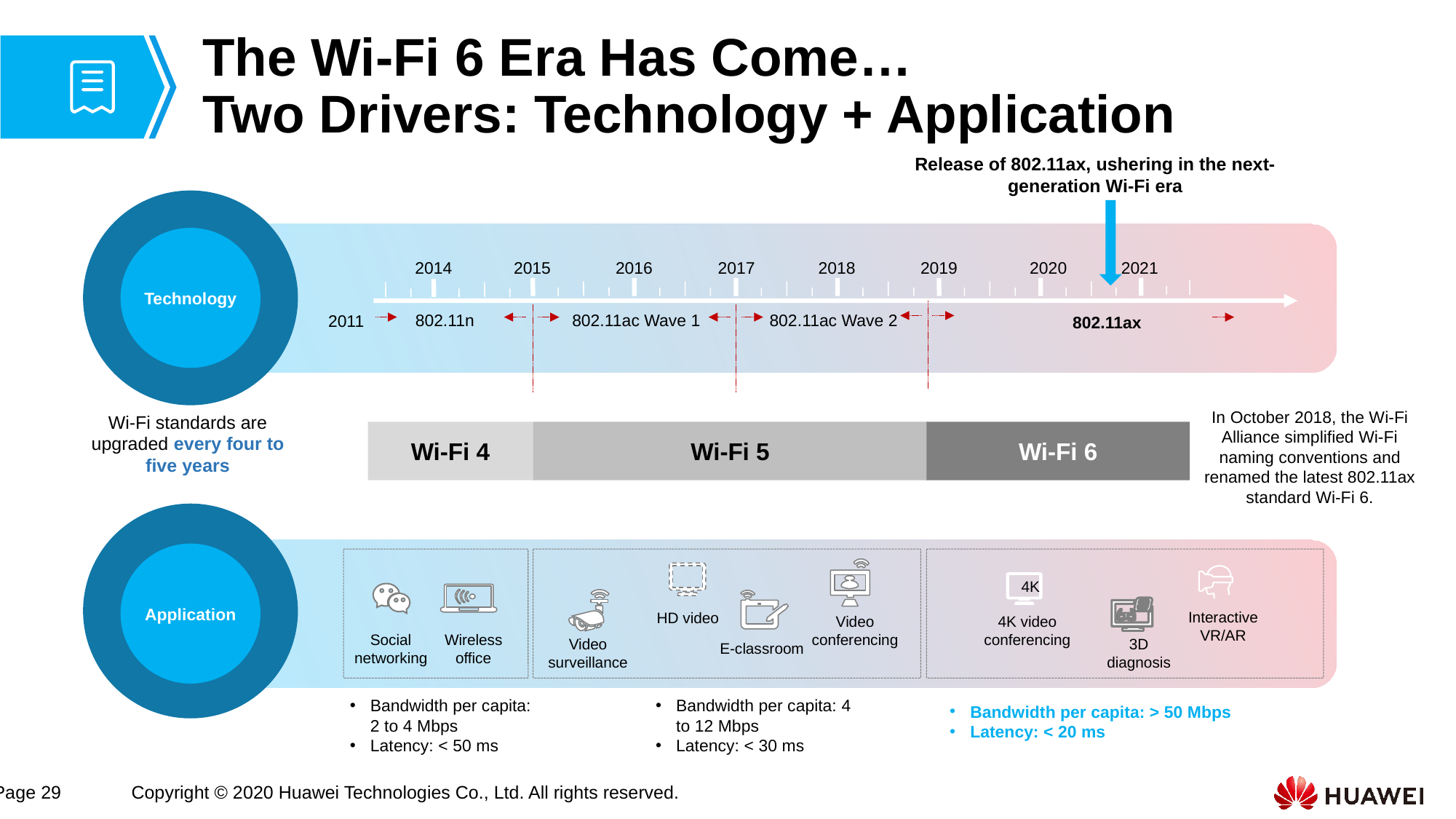

# The Wi-Fi 6 Era Has Come… Two Drivers: Technology + Application
Release of 802.11ax, ushering in the next-generation Wi-Fi era

Technology

2014
2015
2016
2017
2018
2019
2020
2021

802.11n
802.11ac Wave 1
802.11ac Wave 2
2011
802.11ax
In October 2018, the Wi-Fi Alliance simplified Wi-Fi naming conventions and renamed the latest 802.11ax standard Wi-Fi 6.
Wi-Fi standards are upgraded every four to five years
Wi-Fi 4
Wi-Fi 5
Wi-Fi 6

Application

Interactive VR/AR
4K

HD video
Video conferencing
4K video conferencing
Wireless office
Social networking
Video surveillance
3D diagnosis
E-classroom
Bandwidth per capita: 2 to 4 Mbps
Latency: < 50 ms
Bandwidth per capita: 4 to 12 Mbps
Latency: < 30 ms
Bandwidth per capita: > 50 Mbps
Latency: < 20 ms